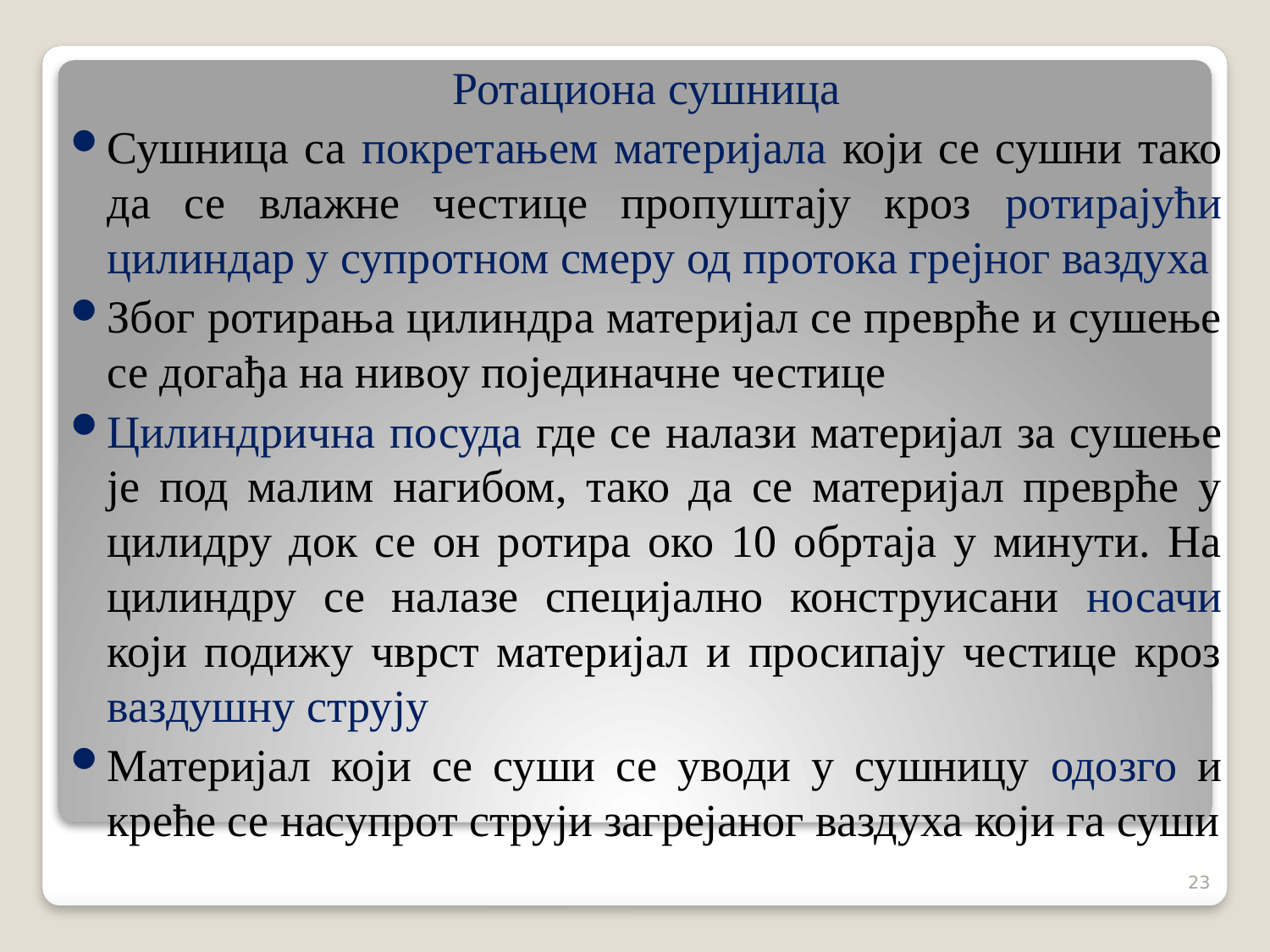

Ротациона сушница
Сушница са покретањем материјала који се сушни тако да се влажне честице пропуштају кроз ротирајући цилиндар у супротном смеру од протока грејног ваздуха
Због ротирања цилиндра материјал се преврће и сушење се догађа на нивоу појединачне честице
Цилиндрична посуда где се налази материјал за сушење је под малим нагибом, тако да се материјал преврће у цилидру док се он ротира око 10 обртаја у минути. На цилиндру се налазе специјално конструисани носачи који подижу чврст материјал и просипају честице кроз ваздушну струју
Материјал који се суши се уводи у сушницу одозго и креће се насупрот струји загрејаног ваздуха који га суши

23